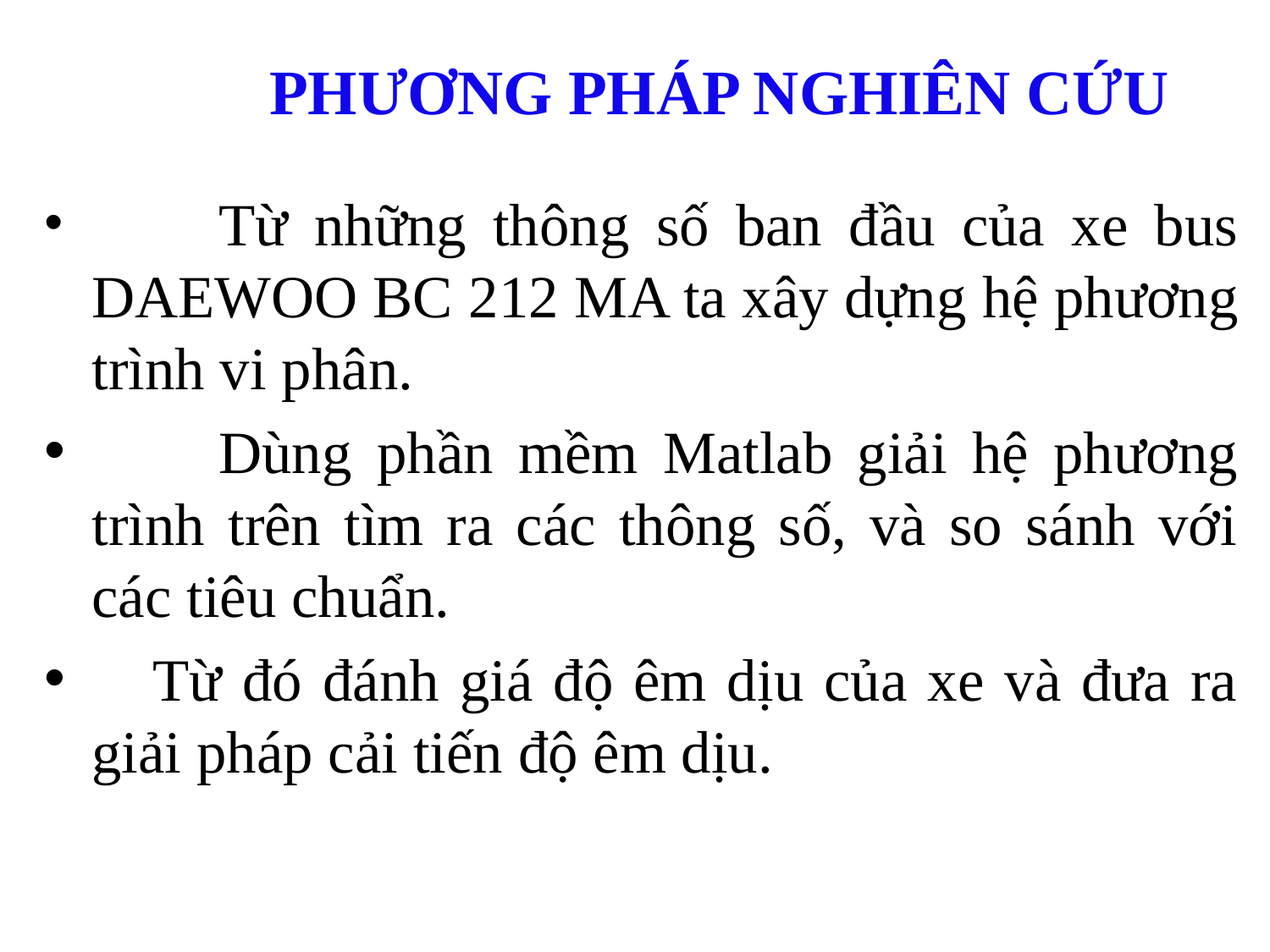

PHƯƠNG PHÁP NGHIÊN CỨU
	Từ những thông số ban đầu của xe bus DAEWOO BC 212 MA ta xây dựng hệ phương trình vi phân.
	Dùng phần mềm Matlab giải hệ phương trình trên tìm ra các thông số, và so sánh với các tiêu chuẩn.
   Từ đó đánh giá độ êm dịu của xe và đưa ra giải pháp cải tiến độ êm dịu.